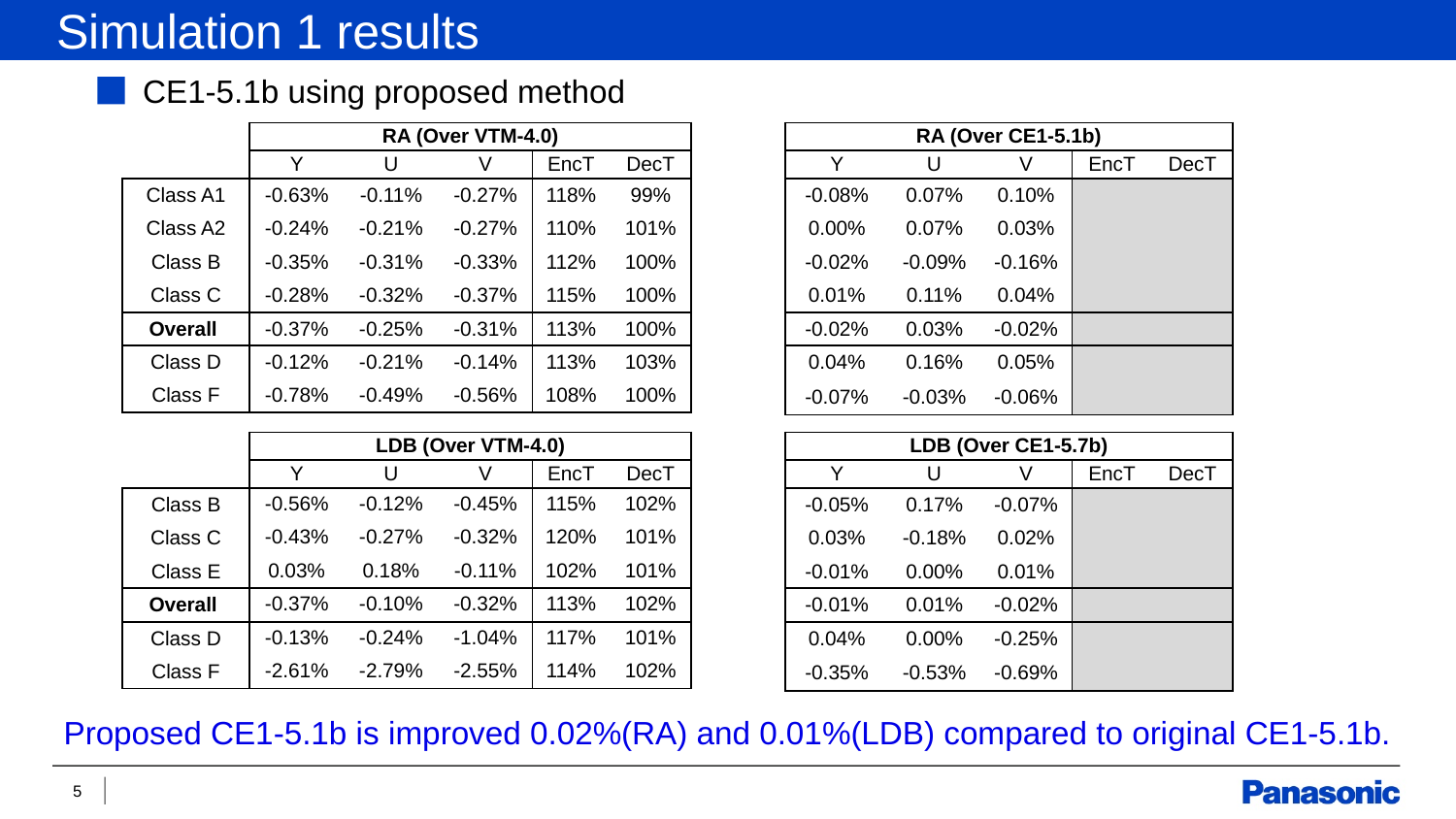

Simulation 1 results
CE1-5.1b using proposed method

|  | RA (Over VTM-4.0) |  |  |  |  |
| --- | --- | --- | --- | --- | --- |
|  | Y | U | V | EncT | DecT |
| Class A1 | -0.63% | -0.11% | -0.27% | 118% | 99% |
| Class A2 | -0.24% | -0.21% | -0.27% | 110% | 101% |
| Class B | -0.35% | -0.31% | -0.33% | 112% | 100% |
| Class C | -0.28% | -0.32% | -0.37% | 115% | 100% |
| Overall | -0.37% | -0.25% | -0.31% | 113% | 100% |
| Class D | -0.12% | -0.21% | -0.14% | 113% | 103% |
| Class F | -0.78% | -0.49% | -0.56% | 108% | 100% |
| RA (Over CE1-5.1b) |  |  |  |  |
| --- | --- | --- | --- | --- |
| Y | U | V | EncT | DecT |
| -0.08% | 0.07% | 0.10% |  |  |
| 0.00% | 0.07% | 0.03% |  |  |
| -0.02% | -0.09% | -0.16% |  |  |
| 0.01% | 0.11% | 0.04% |  |  |
| -0.02% | 0.03% | -0.02% |  |  |
| 0.04% | 0.16% | 0.05% |  |  |
| -0.07% | -0.03% | -0.06% |  |  |
|  | LDB (Over VTM-4.0) |  |  |  |  |
| --- | --- | --- | --- | --- | --- |
|  | Y | U | V | EncT | DecT |
| Class B | -0.56% | -0.12% | -0.45% | 115% | 102% |
| Class C | -0.43% | -0.27% | -0.32% | 120% | 101% |
| Class E | 0.03% | 0.18% | -0.11% | 102% | 101% |
| Overall | -0.37% | -0.10% | -0.32% | 113% | 102% |
| Class D | -0.13% | -0.24% | -1.04% | 117% | 101% |
| Class F | -2.61% | -2.79% | -2.55% | 114% | 102% |
| LDB (Over CE1-5.7b) |  |  |  |  |
| --- | --- | --- | --- | --- |
| Y | U | V | EncT | DecT |
| -0.05% | 0.17% | -0.07% |  |  |
| 0.03% | -0.18% | 0.02% |  |  |
| -0.01% | 0.00% | 0.01% |  |  |
| -0.01% | 0.01% | -0.02% |  |  |
| 0.04% | 0.00% | -0.25% |  |  |
| -0.35% | -0.53% | -0.69% |  |  |
Proposed CE1-5.1b is improved 0.02%(RA) and 0.01%(LDB) compared to original CE1-5.1b.